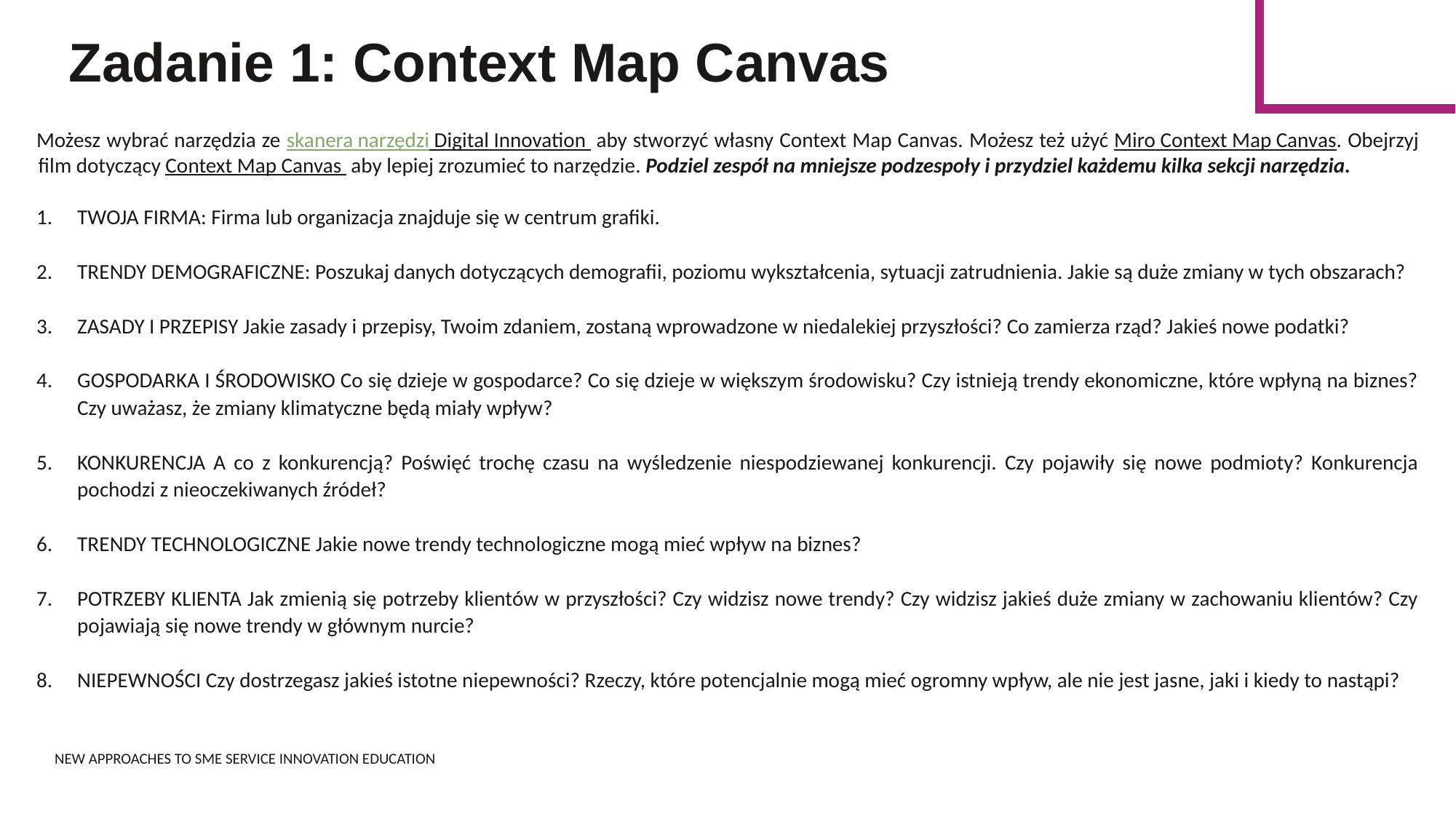

Zadanie 1: Context Map Canvas
Możesz wybrać narzędzia ze skanera narzędzi Digital Innovation  aby stworzyć własny Context Map Canvas. Możesz też użyć Miro Context Map Canvas. Obejrzyj film dotyczący Context Map Canvas  aby lepiej zrozumieć to narzędzie. Podziel zespół na mniejsze podzespoły i przydziel każdemu kilka sekcji narzędzia.
TWOJA FIRMA: Firma lub organizacja znajduje się w centrum grafiki.
TRENDY DEMOGRAFICZNE: Poszukaj danych dotyczących demografii, poziomu wykształcenia, sytuacji zatrudnienia. Jakie są duże zmiany w tych obszarach?
ZASADY I PRZEPISY Jakie zasady i przepisy, Twoim zdaniem, zostaną wprowadzone w niedalekiej przyszłości? Co zamierza rząd? Jakieś nowe podatki?
GOSPODARKA I ŚRODOWISKO Co się dzieje w gospodarce? Co się dzieje w większym środowisku? Czy istnieją trendy ekonomiczne, które wpłyną na biznes? Czy uważasz, że zmiany klimatyczne będą miały wpływ?
KONKURENCJA A co z konkurencją? Poświęć trochę czasu na wyśledzenie niespodziewanej konkurencji. Czy pojawiły się nowe podmioty? Konkurencja pochodzi z nieoczekiwanych źródeł?
TRENDY TECHNOLOGICZNE Jakie nowe trendy technologiczne mogą mieć wpływ na biznes?
POTRZEBY KLIENTA Jak zmienią się potrzeby klientów w przyszłości? Czy widzisz nowe trendy? Czy widzisz jakieś duże zmiany w zachowaniu klientów? Czy pojawiają się nowe trendy w głównym nurcie?
NIEPEWNOŚCI Czy dostrzegasz jakieś istotne niepewności? Rzeczy, które potencjalnie mogą mieć ogromny wpływ, ale nie jest jasne, jaki i kiedy to nastąpi?